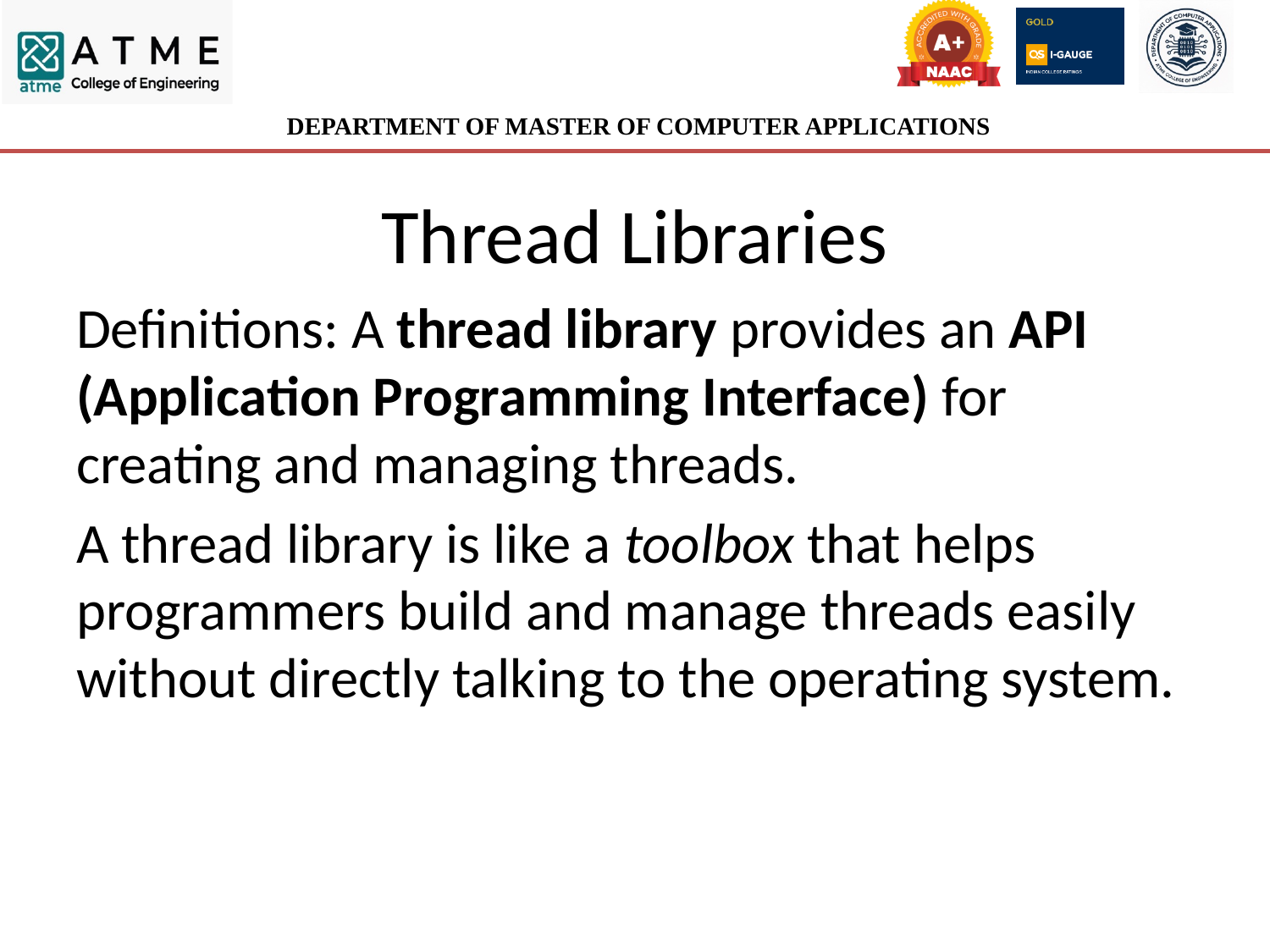

# Thread Libraries
Definitions: A thread library provides an API (Application Programming Interface) for creating and managing threads.
A thread library is like a toolbox that helps programmers build and manage threads easily without directly talking to the operating system.